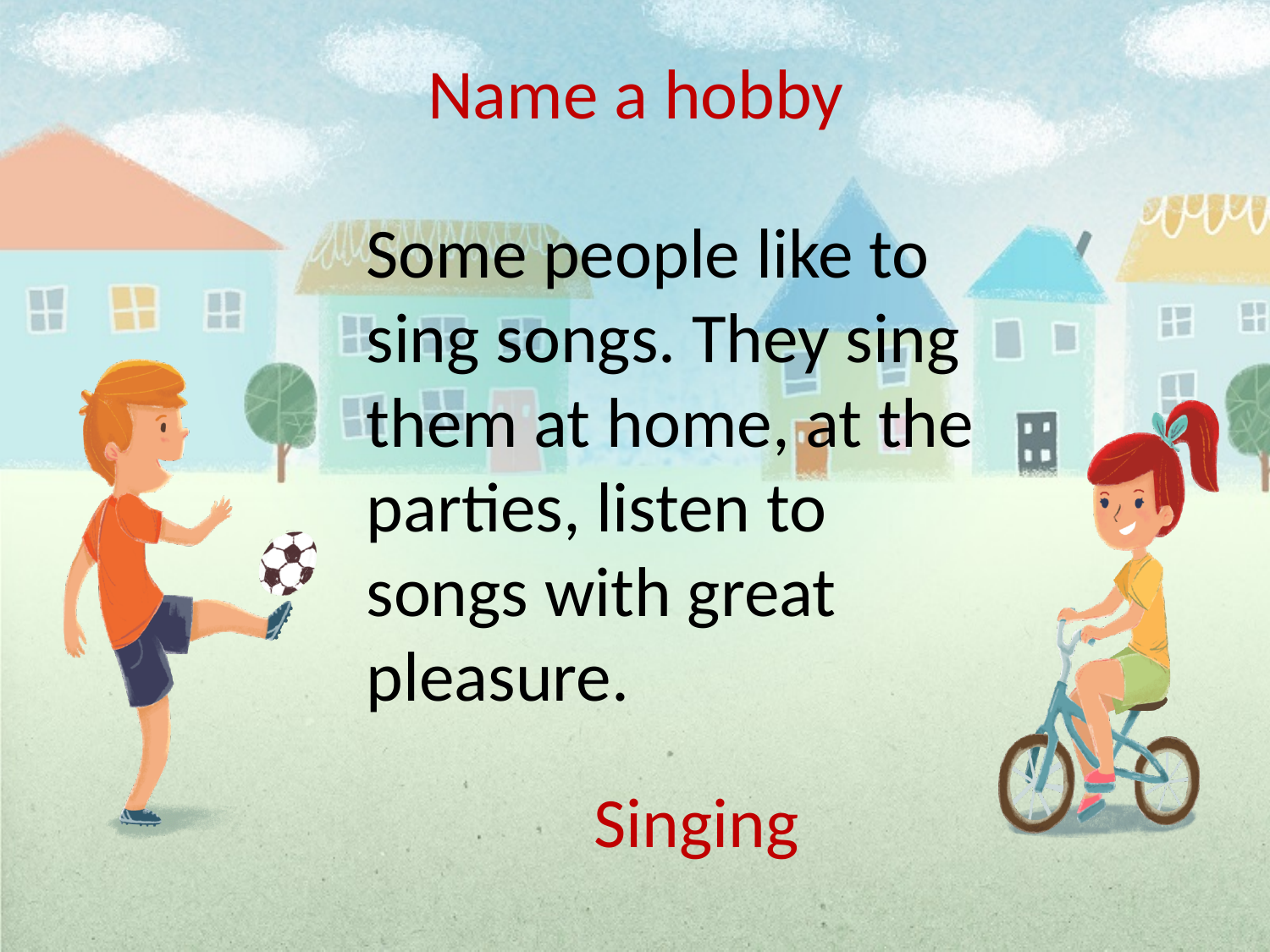

Name a hobby
Some people like to sing songs. They sing them at home, at the parties, listen to songs with great pleasure.
Singing